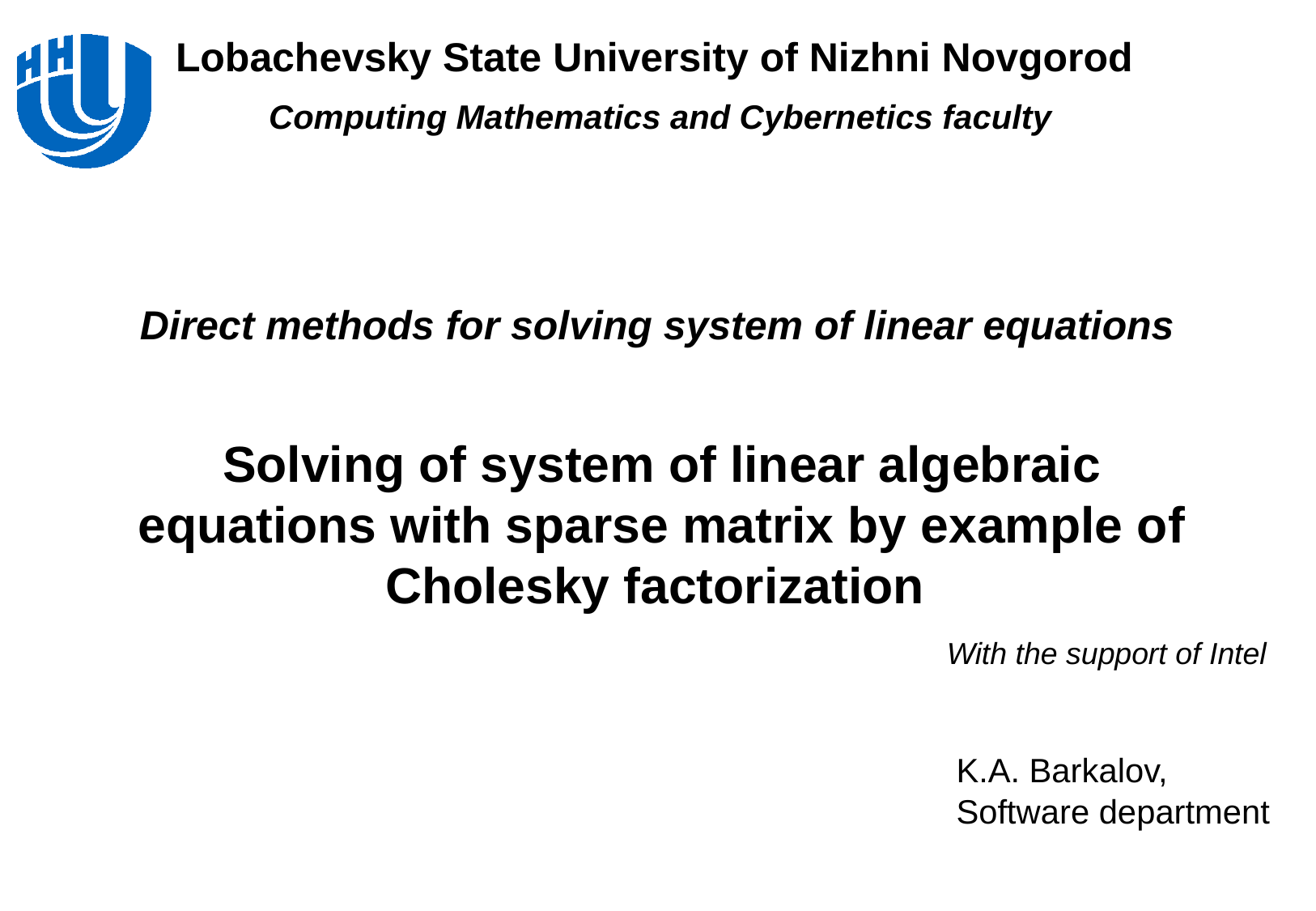

Direct methods for solving system of linear equations
# Solving of system of linear algebraic equations with sparse matrix by example of Cholesky factorization
With the support of Intel
K.A. Barkalov,
Software department